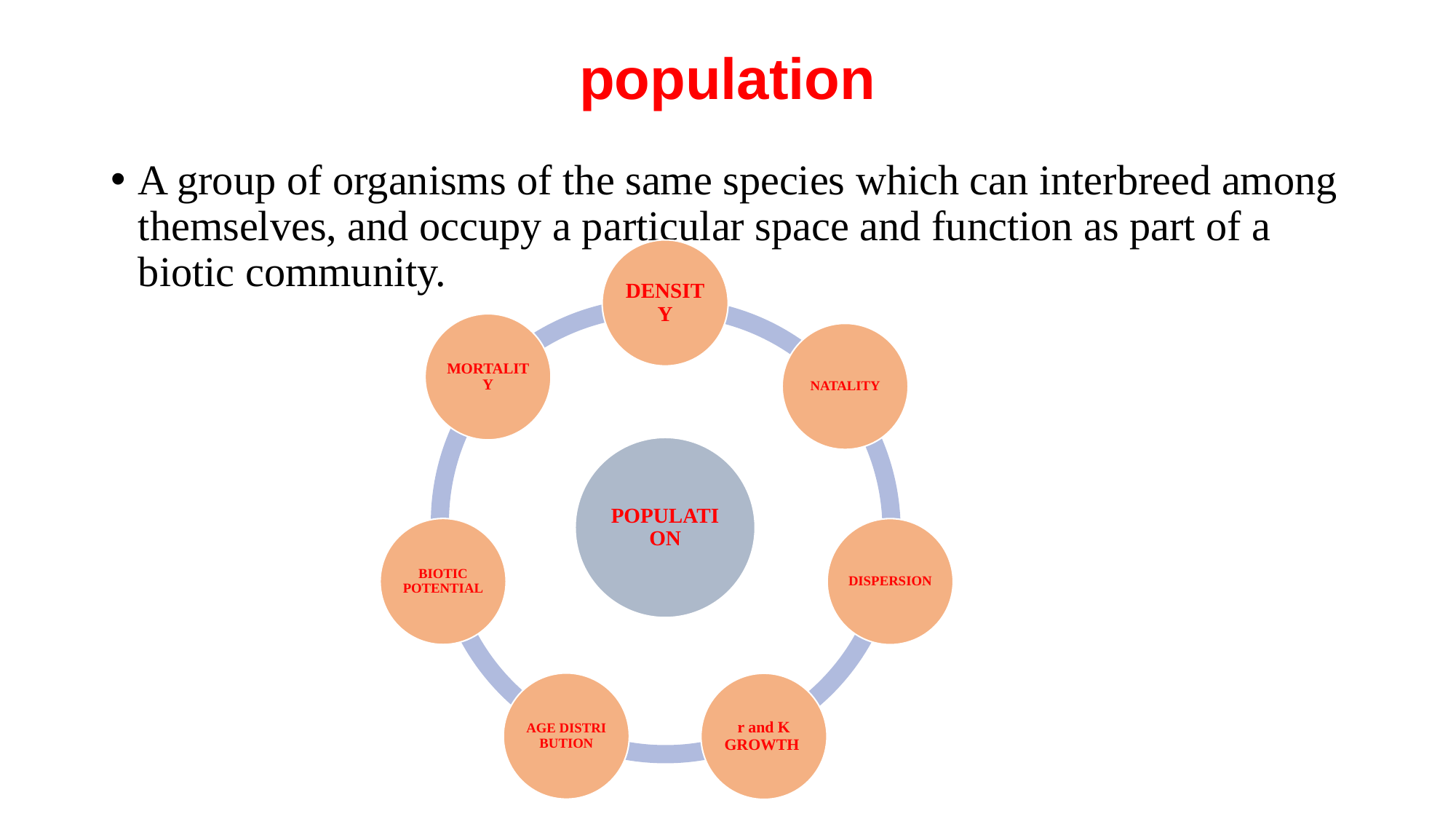

# population
A group of organisms of the same species which can interbreed among themselves, and occupy a particular space and function as part of a biotic community.

POPULATION
DENSITY
NATALITY
DISPERSION
r and K GROWTH
AGE DISTRI BUTION
BIOTIC POTENTIAL
MORTALITY